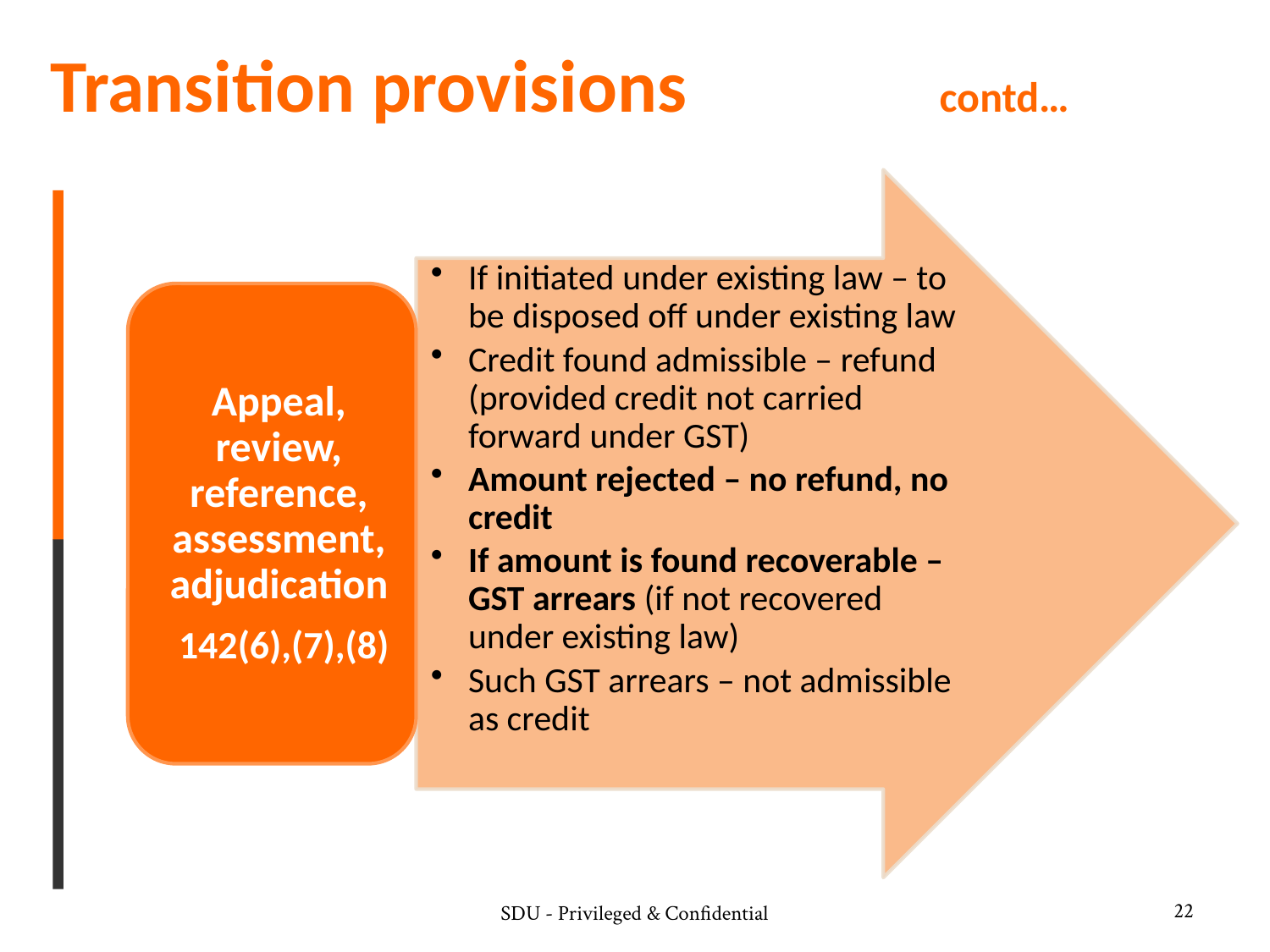

# Transition provisions		contd…
If initiated under existing law – to be disposed off under existing law
Credit found admissible – refund (provided credit not carried forward under GST)
Amount rejected – no refund, no credit
If amount is found recoverable – GST arrears (if not recovered under existing law)
Such GST arrears – not admissible as credit
Appeal, review, reference, assessment, adjudication
 142(6),(7),(8)
22
SDU - Privileged & Confidential